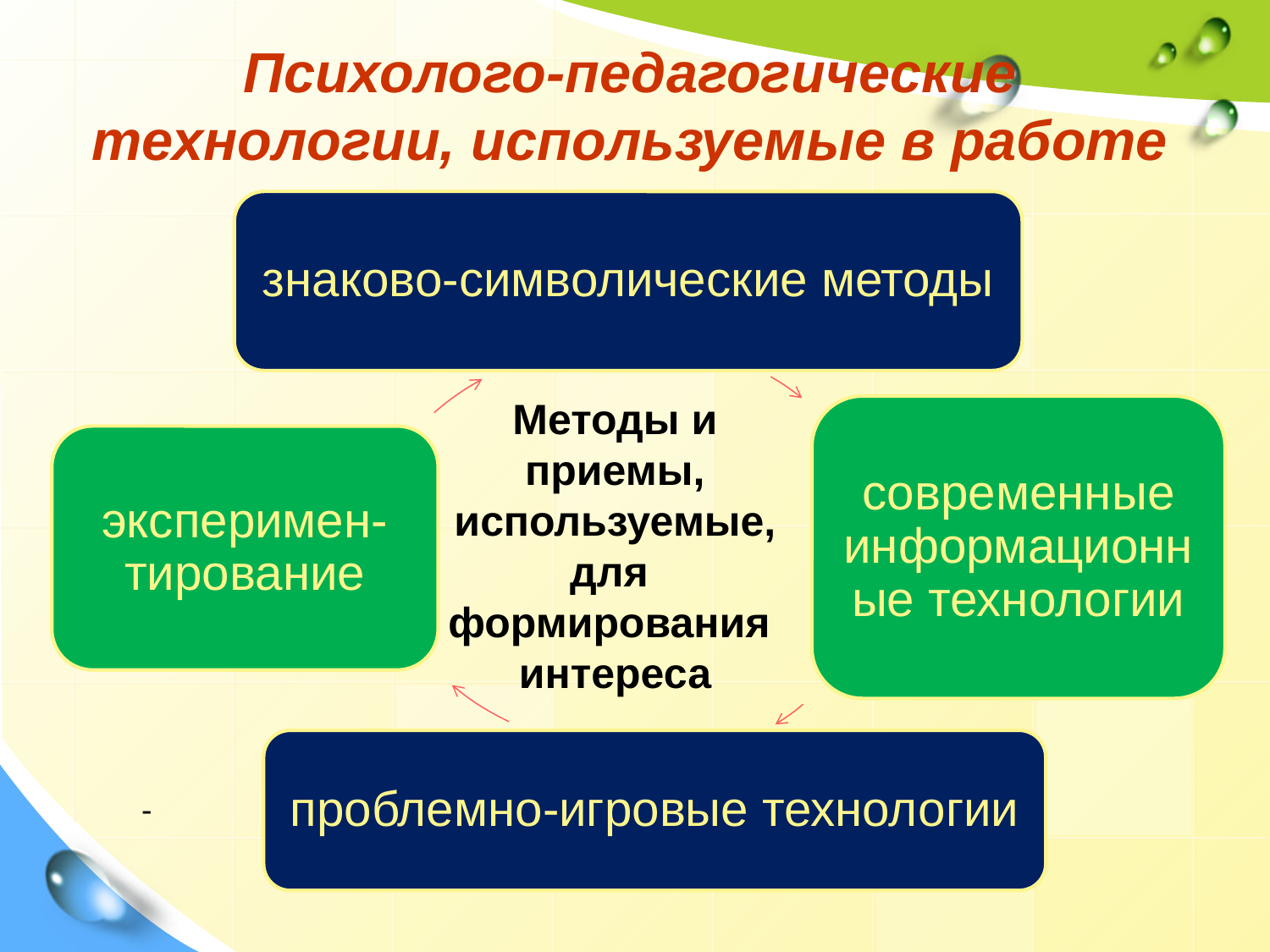

Психолого-педагогические технологии, используемые в работе
знаково-символические методы
современные информационные технологии
проблемно-игровые технологии
эксперимен-тирование
Методы и приемы, используемые, для
формирования
интереса
-